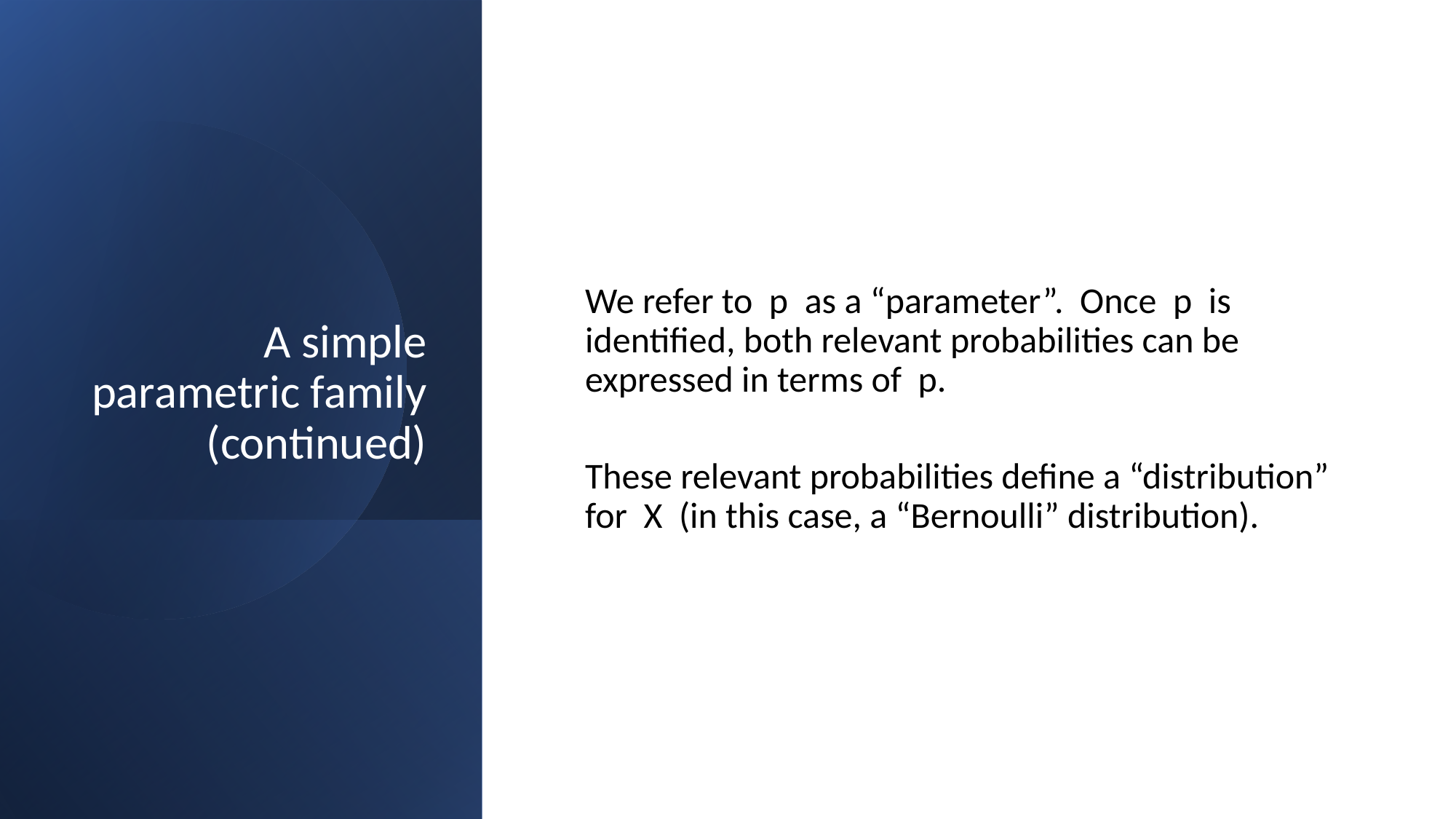

# A simple parametric family (continued)
We refer to  p  as a “parameter”.  Once  p  is identified, both relevant probabilities can be expressed in terms of  p.

These relevant probabilities define a “distribution” for  X  (in this case, a “Bernoulli” distribution).